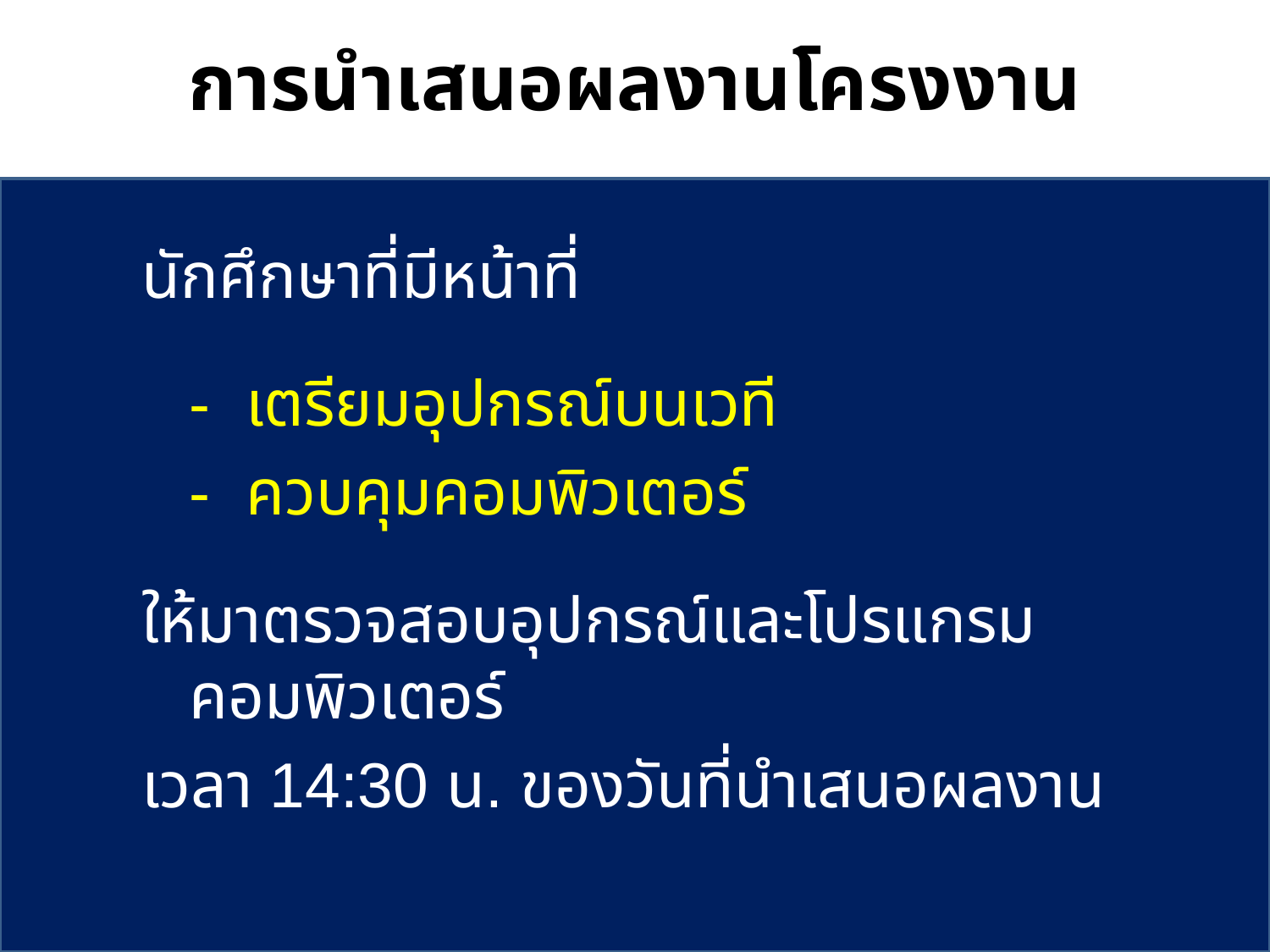

# การนำเสนอผลงานโครงงาน

นักศึกษาที่มีหน้าที่

	-  เตรียมอุปกรณ์บนเวที
	-  ควบคุมคอมพิวเตอร์

ให้มาตรวจสอบอุปกรณ์และโปรแกรมคอมพิวเตอร์
เวลา 14:30 น. ของวันที่นำเสนอผลงาน